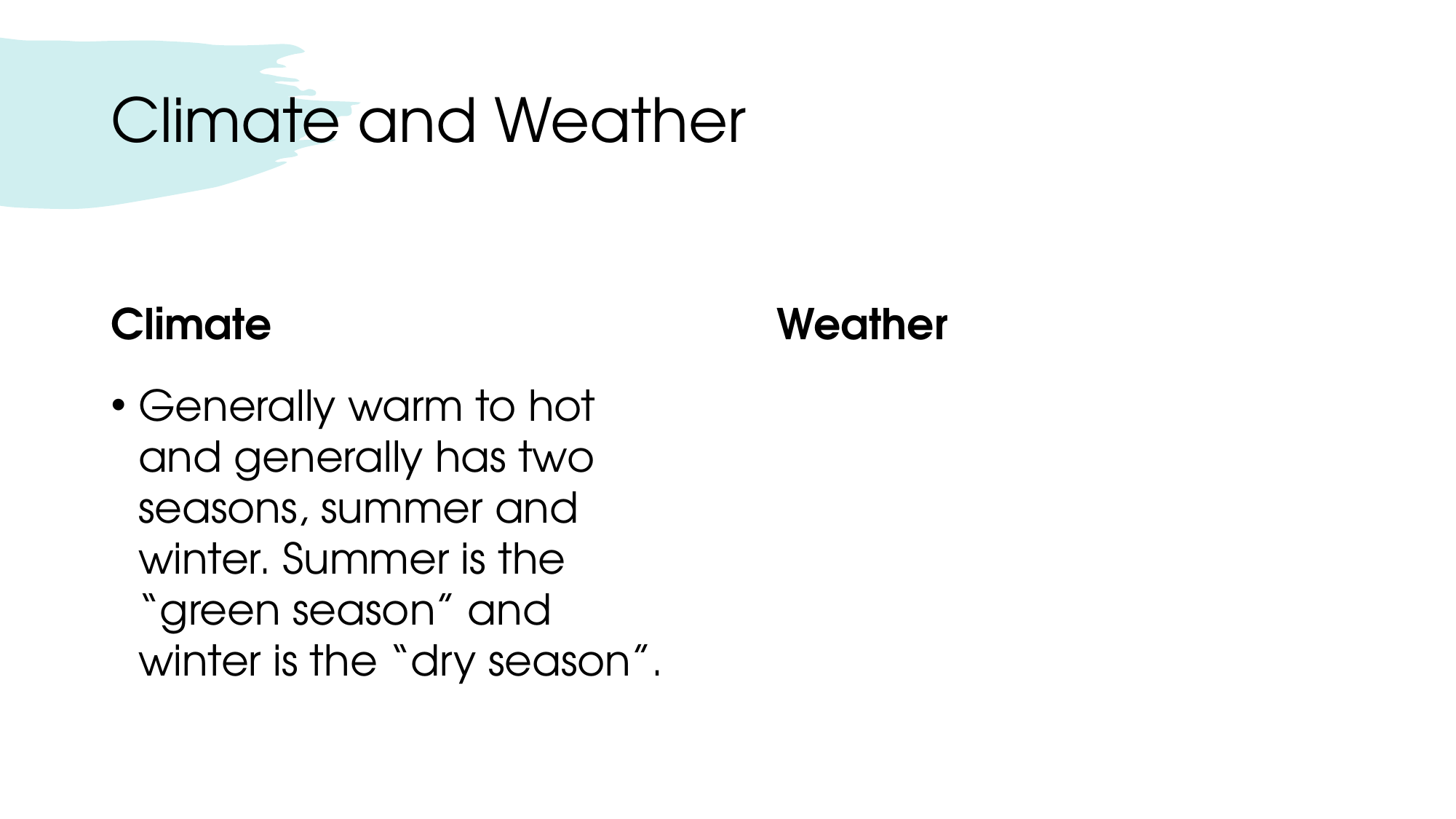

# Climate and Weather
Climate
Weather
Generally warm to hot and generally has two seasons, summer and winter. Summer is the “green season” and winter is the “dry season”.